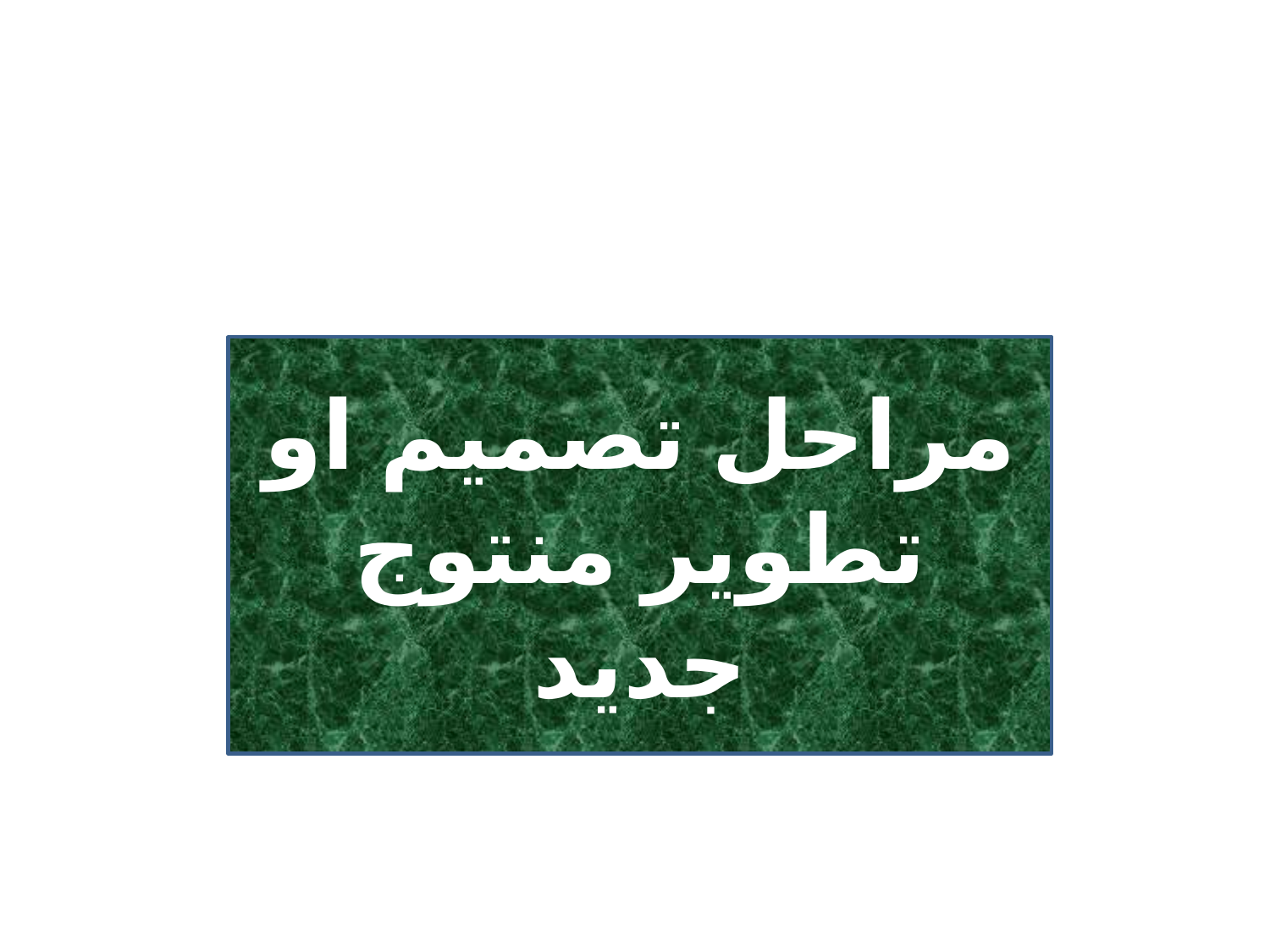

#

مراحل تصميم او تطوير منتوج جديد